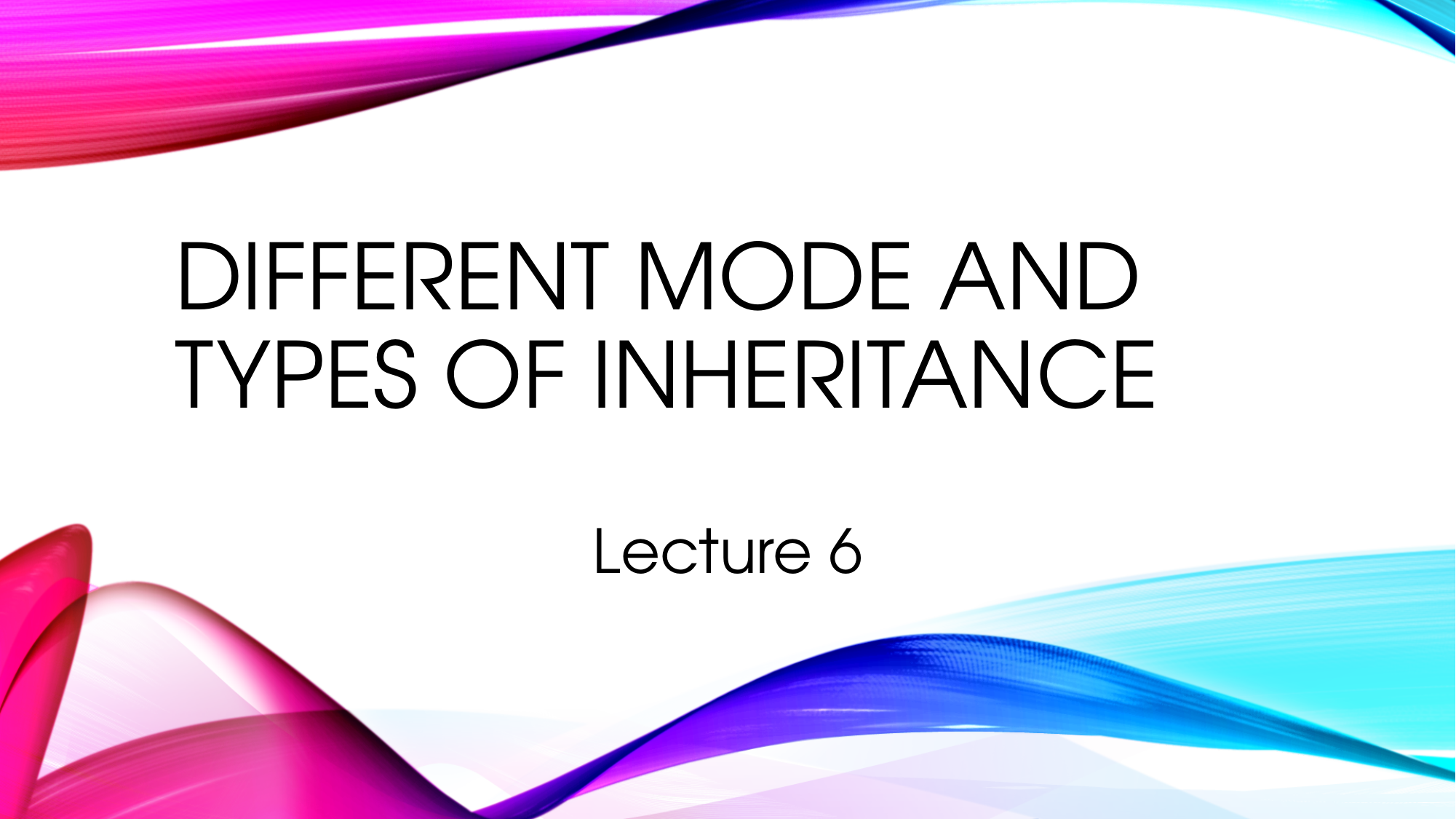

# Different mode and types of inheritance
Lecture 6